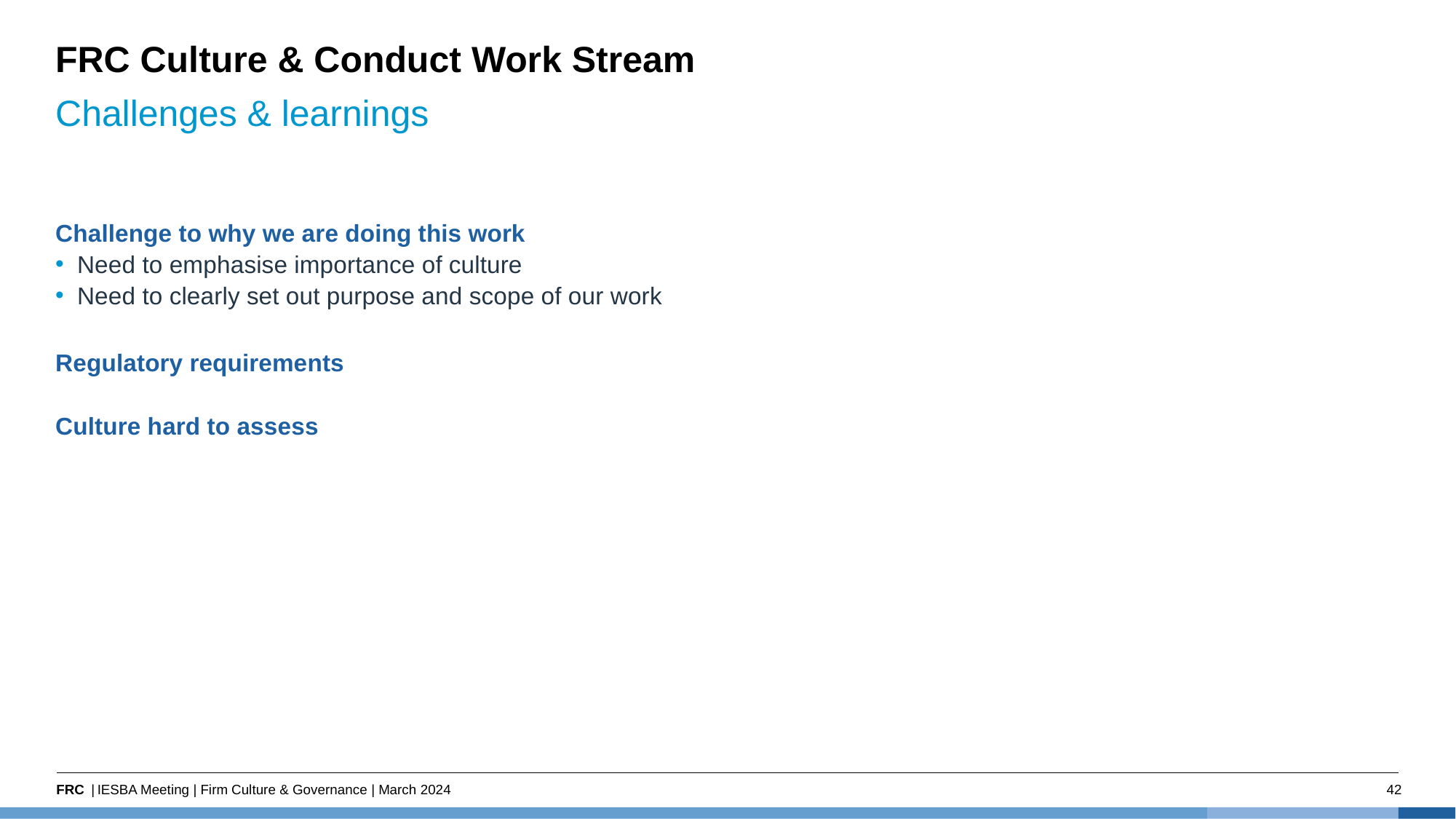

# FRC Culture & Conduct Work Stream
Challenges & learnings
Challenge to why we are doing this work
Need to emphasise importance of culture
Need to clearly set out purpose and scope of our work

Regulatory requirements

Culture hard to assess

IESBA Meeting | Firm Culture & Governance | March 2024
42